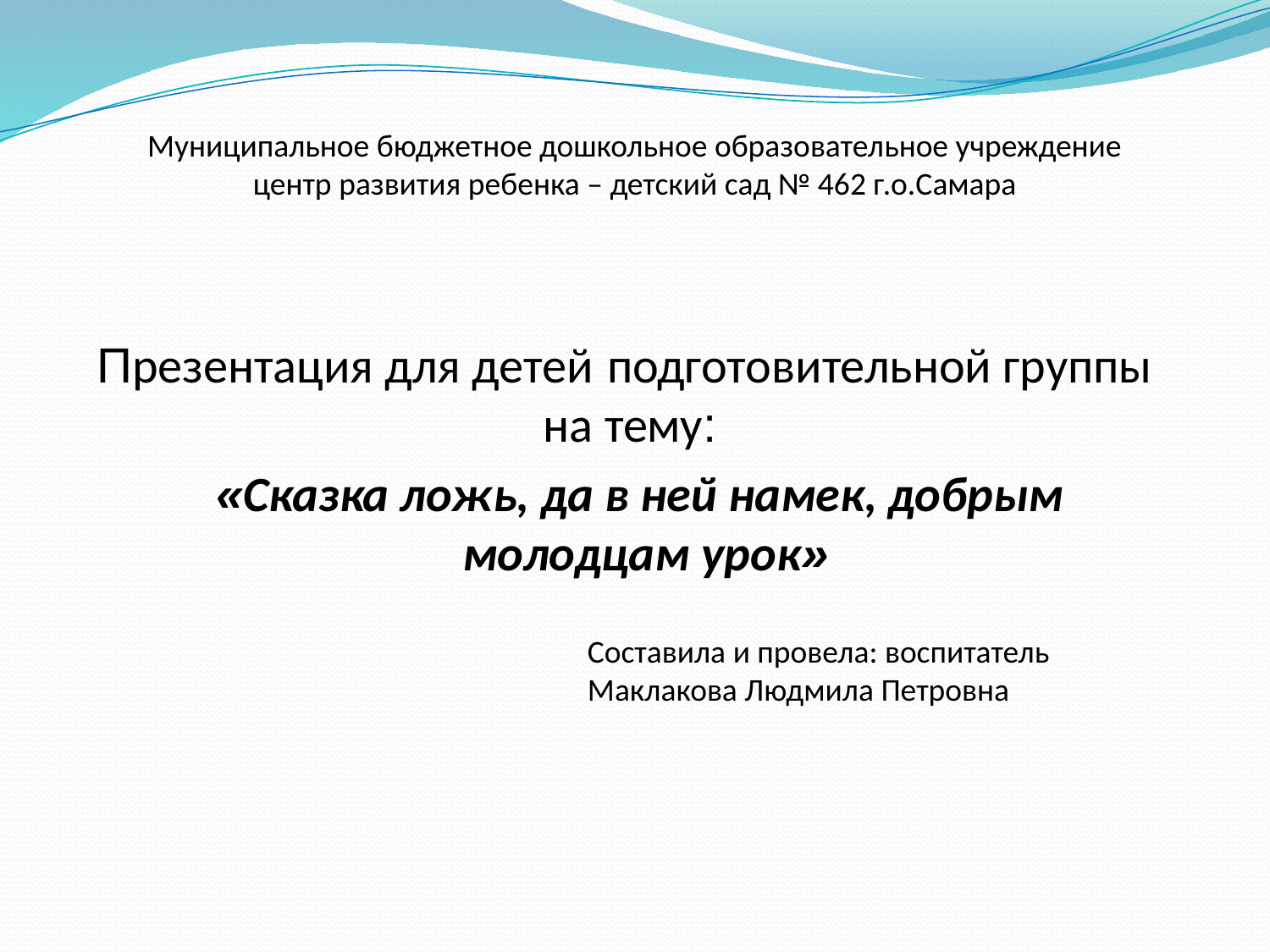

Муниципальное бюджетное дошкольное образовательное учреждение
центр развития ребенка – детский сад № 462 г.о.Самара
Презентация для детей подготовительной группы
на тему:
«Сказка ложь, да в ней намек, добрым
молодцам урок»
Составила и провела: воспитатель
Маклакова Людмила Петровна